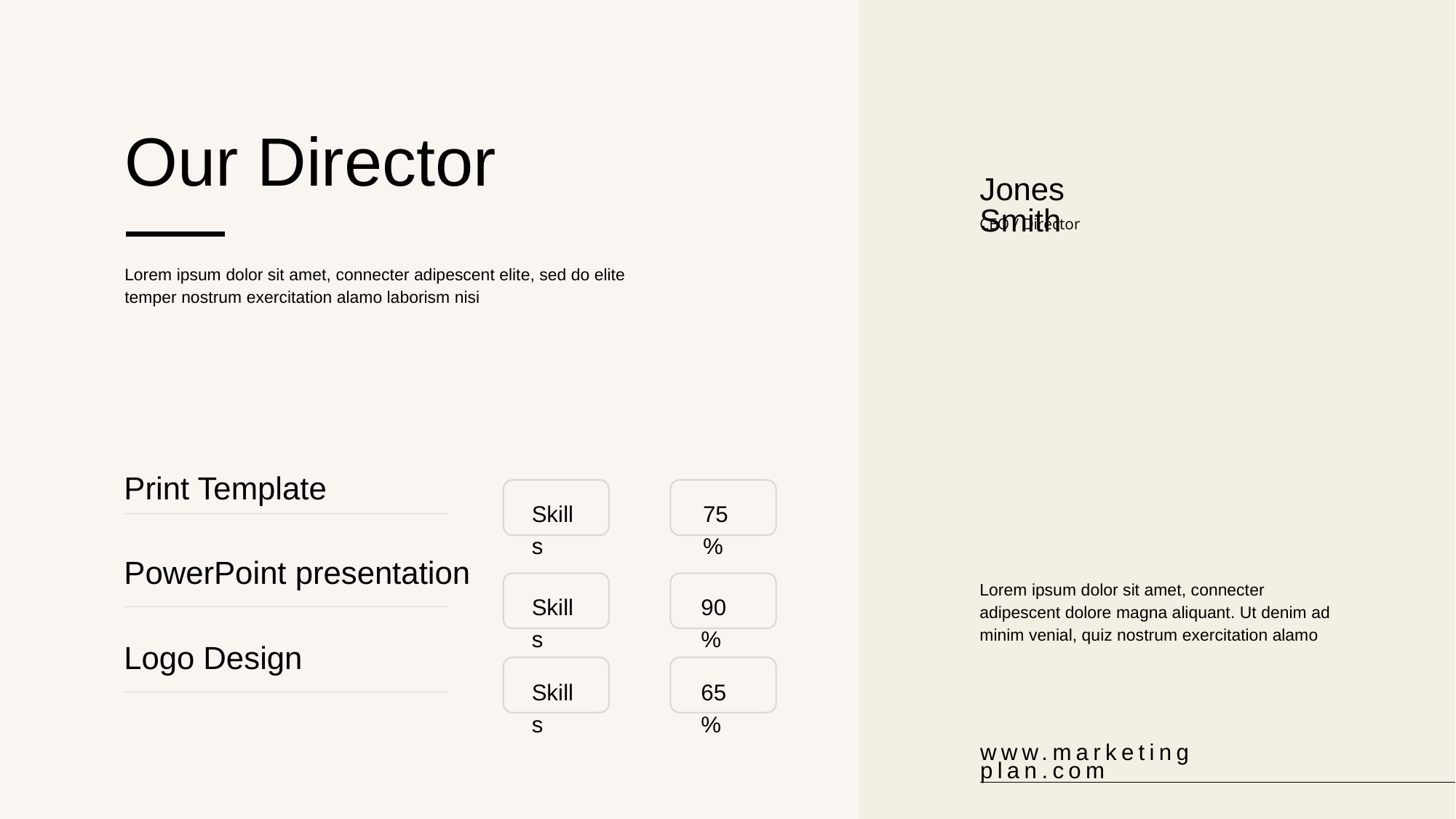

Our Director
Jones Smith
CEO / Director
Lorem ipsum dolor sit amet, connecter adipescent elite, sed do elite temper nostrum exercitation alamo laborism nisi

Print Template

Skills
75%
PowerPoint presentation

Skills
90%
Logo Design

Skills
65%
Lorem ipsum dolor sit amet, connecter adipescent dolore magna aliquant. Ut denim ad minim venial, quiz nostrum exercitation alamo
www.marketing plan.com